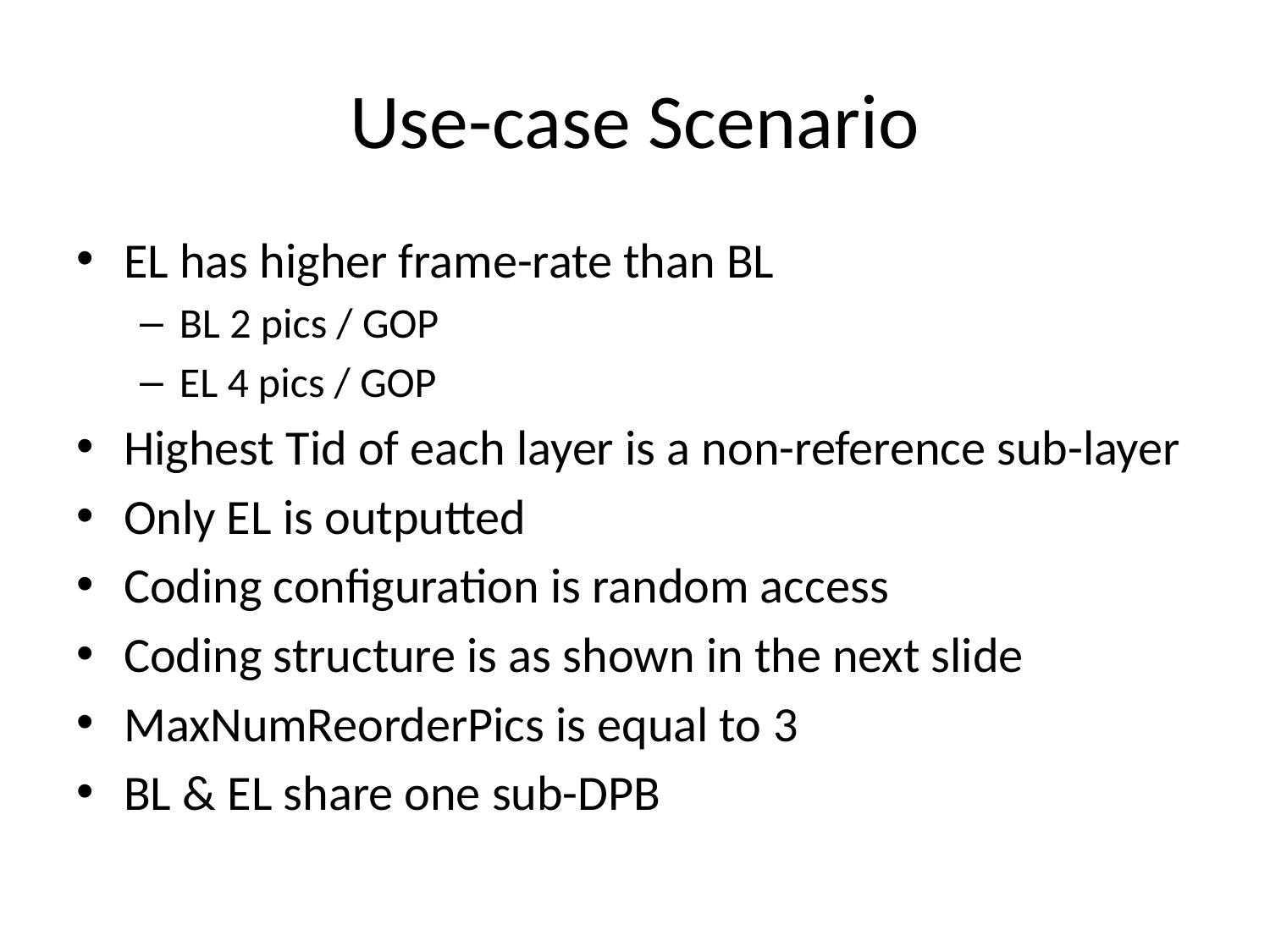

# Use-case Scenario
EL has higher frame-rate than BL
BL 2 pics / GOP
EL 4 pics / GOP
Highest Tid of each layer is a non-reference sub-layer
Only EL is outputted
Coding configuration is random access
Coding structure is as shown in the next slide
MaxNumReorderPics is equal to 3
BL & EL share one sub-DPB